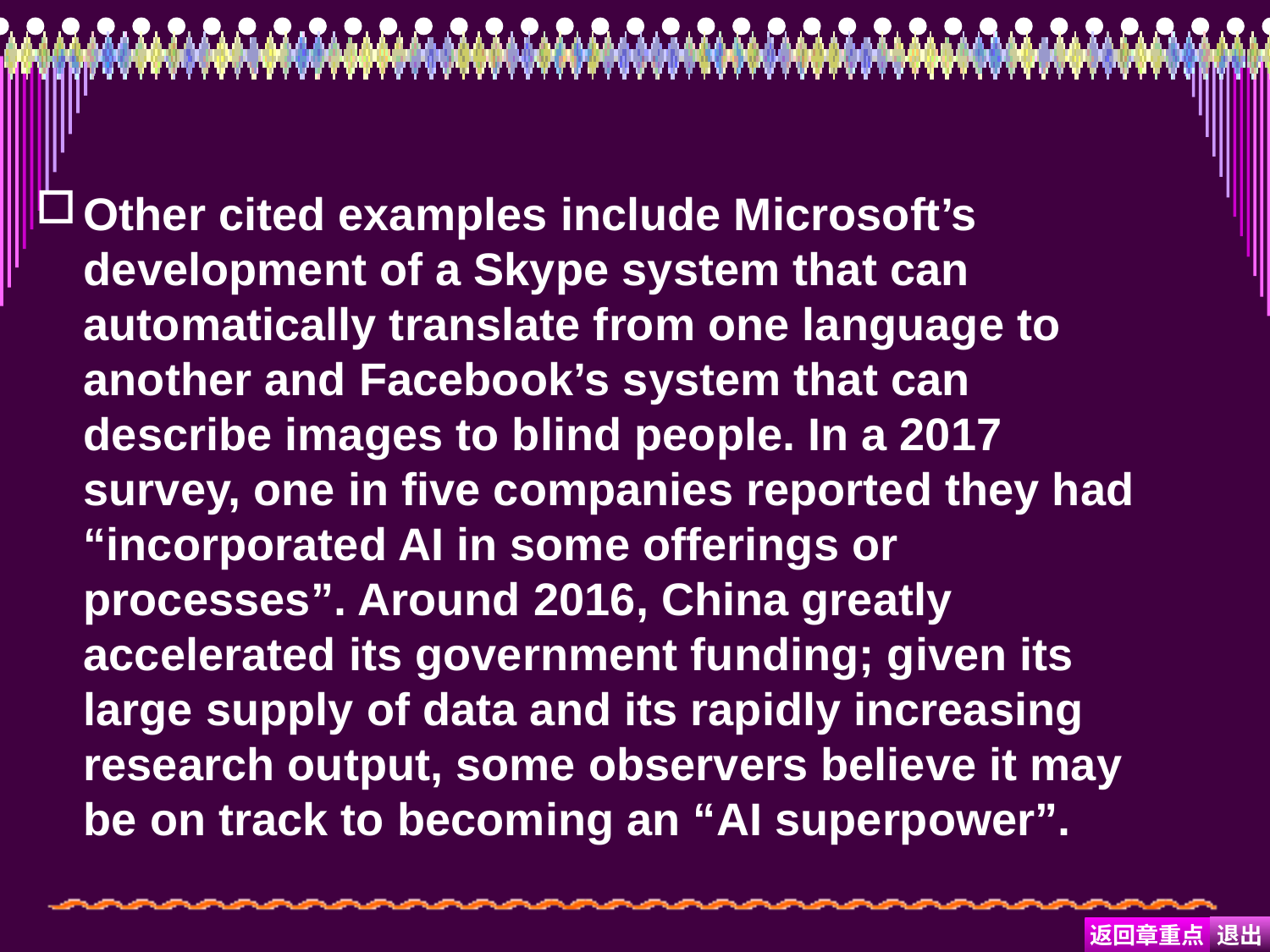

#
Other cited examples include Microsoft’s development of a Skype system that can automatically translate from one language to another and Facebook’s system that can describe images to blind people. In a 2017 survey, one in five companies reported they had “incorporated AI in some offerings or processes”. Around 2016, China greatly accelerated its government funding; given its large supply of data and its rapidly increasing research output, some observers believe it may be on track to becoming an “AI superpower”.